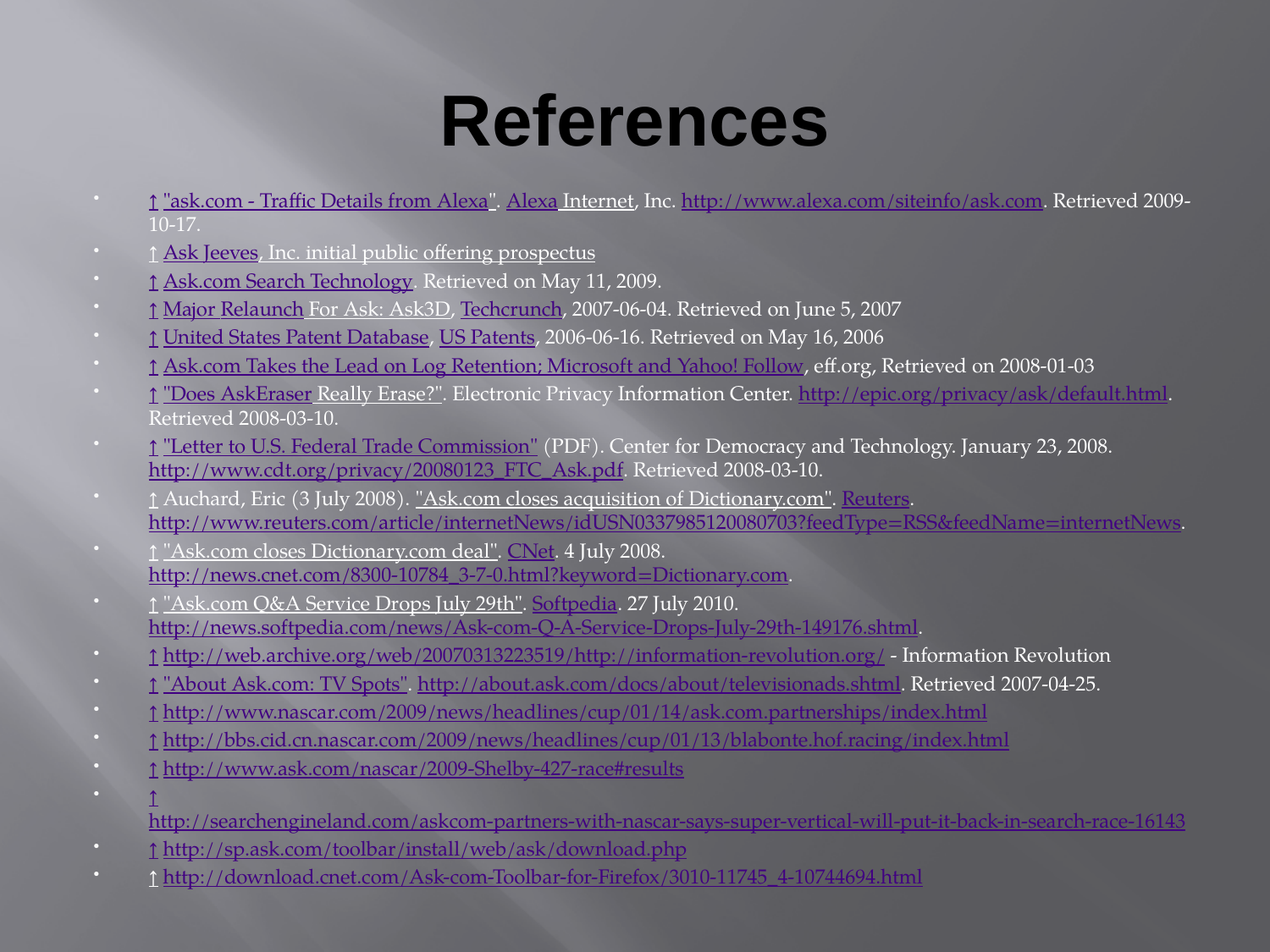

# References

↑ "ask.com - Traffic Details from Alexa". Alexa Internet, Inc. http://www.alexa.com/siteinfo/ask.com. Retrieved 2009-10-17.
↑ Ask Jeeves, Inc. initial public offering prospectus
↑ Ask.com Search Technology. Retrieved on May 11, 2009.
↑ Major Relaunch For Ask: Ask3D, Techcrunch, 2007-06-04. Retrieved on June 5, 2007
↑ United States Patent Database, US Patents, 2006-06-16. Retrieved on May 16, 2006
↑ Ask.com Takes the Lead on Log Retention; Microsoft and Yahoo! Follow, eff.org, Retrieved on 2008-01-03
↑ "Does AskEraser Really Erase?". Electronic Privacy Information Center. http://epic.org/privacy/ask/default.html. Retrieved 2008-03-10.
↑ "Letter to U.S. Federal Trade Commission" (PDF). Center for Democracy and Technology. January 23, 2008. http://www.cdt.org/privacy/20080123_FTC_Ask.pdf. Retrieved 2008-03-10.
↑ Auchard, Eric (3 July 2008). "Ask.com closes acquisition of Dictionary.com". Reuters. http://www.reuters.com/article/internetNews/idUSN0337985120080703?feedType=RSS&feedName=internetNews.
↑ "Ask.com closes Dictionary.com deal". CNet. 4 July 2008. http://news.cnet.com/8300-10784_3-7-0.html?keyword=Dictionary.com.
↑ "Ask.com Q&A Service Drops July 29th". Softpedia. 27 July 2010. http://news.softpedia.com/news/Ask-com-Q-A-Service-Drops-July-29th-149176.shtml.
↑ http://web.archive.org/web/20070313223519/http://information-revolution.org/ - Information Revolution
↑ "About Ask.com: TV Spots". http://about.ask.com/docs/about/televisionads.shtml. Retrieved 2007-04-25.
↑ http://www.nascar.com/2009/news/headlines/cup/01/14/ask.com.partnerships/index.html
↑ http://bbs.cid.cn.nascar.com/2009/news/headlines/cup/01/13/blabonte.hof.racing/index.html
↑ http://www.ask.com/nascar/2009-Shelby-427-race#results
↑ http://searchengineland.com/askcom-partners-with-nascar-says-super-vertical-will-put-it-back-in-search-race-16143
↑ http://sp.ask.com/toolbar/install/web/ask/download.php
↑ http://download.cnet.com/Ask-com-Toolbar-for-Firefox/3010-11745_4-10744694.html